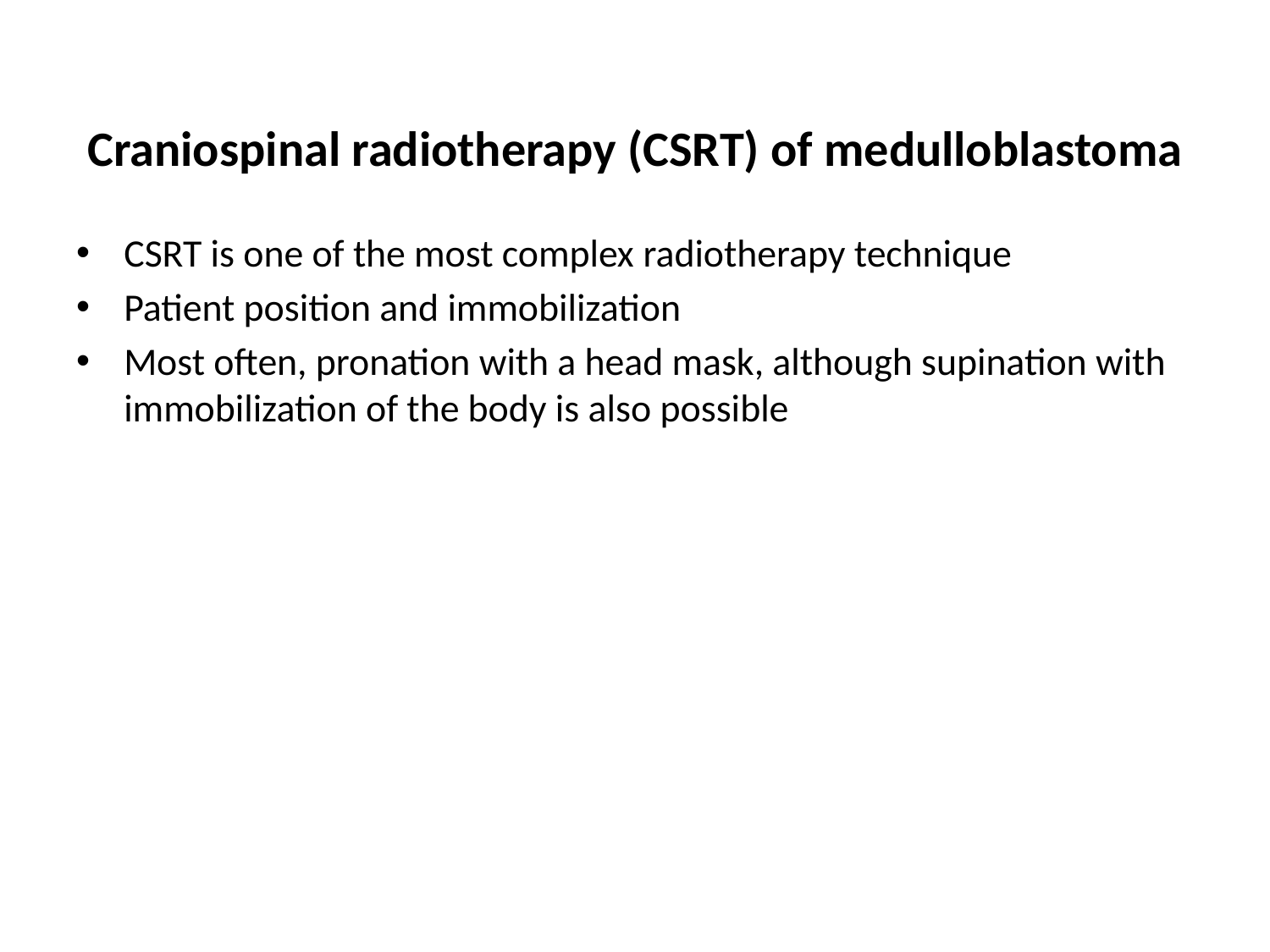

# Craniospinal radiotherapy (CSRT) of medulloblastoma
CSRT is one of the most complex radiotherapy technique
Patient position and immobilization
Most often, pronation with a head mask, although supination with immobilization of the body is also possible